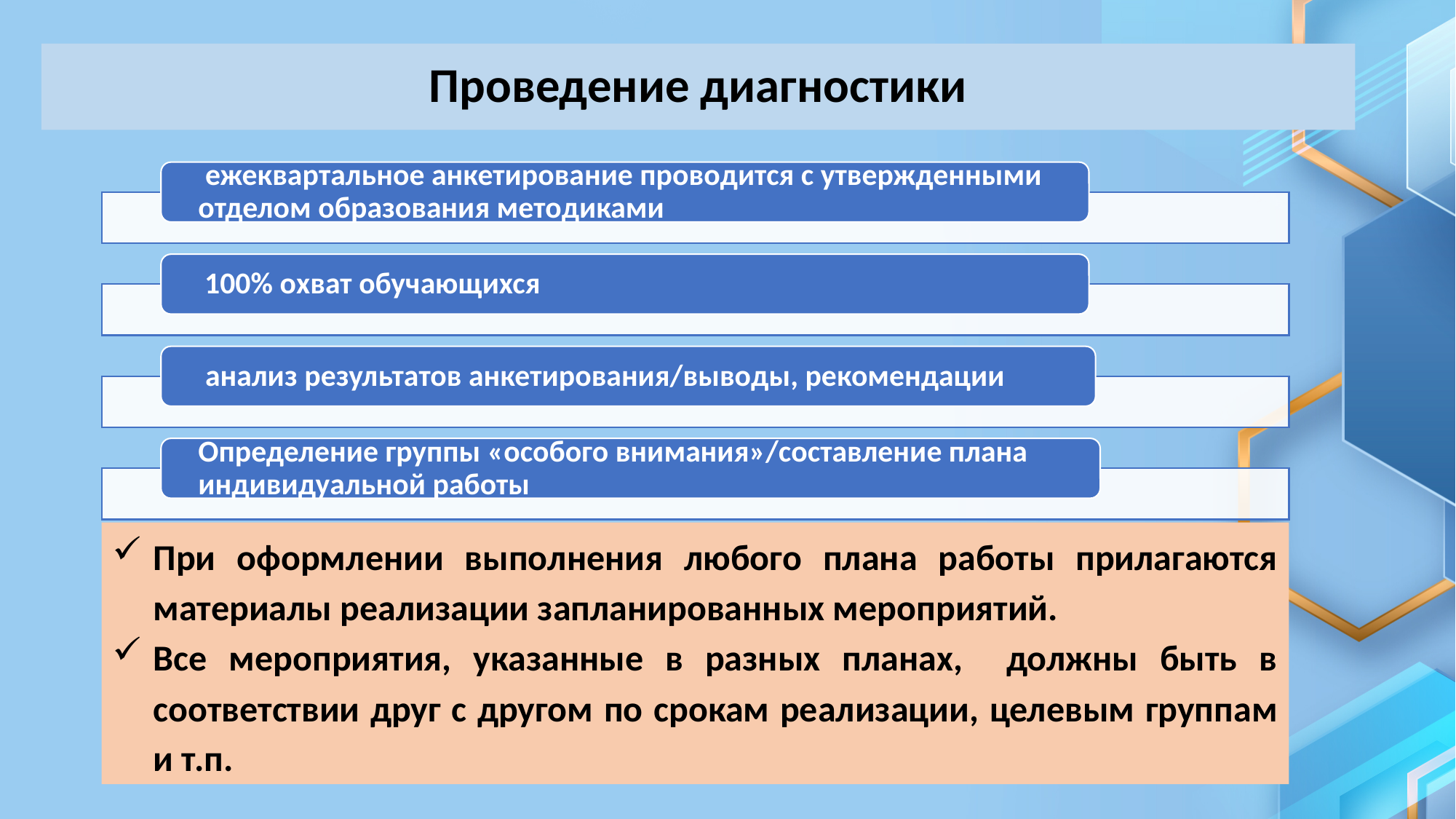

# Проведение диагностики
 ежеквартальное анкетирование проводится с утвержденными отделом образования методиками
 100% охват обучающихся
 анализ результатов анкетирования/выводы, рекомендации
Определение группы «особого внимания»/составление плана индивидуальной работы
При оформлении выполнения любого плана работы прилагаются материалы реализации запланированных мероприятий.
Все мероприятия, указанные в разных планах,  должны быть в соответствии друг с другом по срокам реализации, целевым группам и т.п.